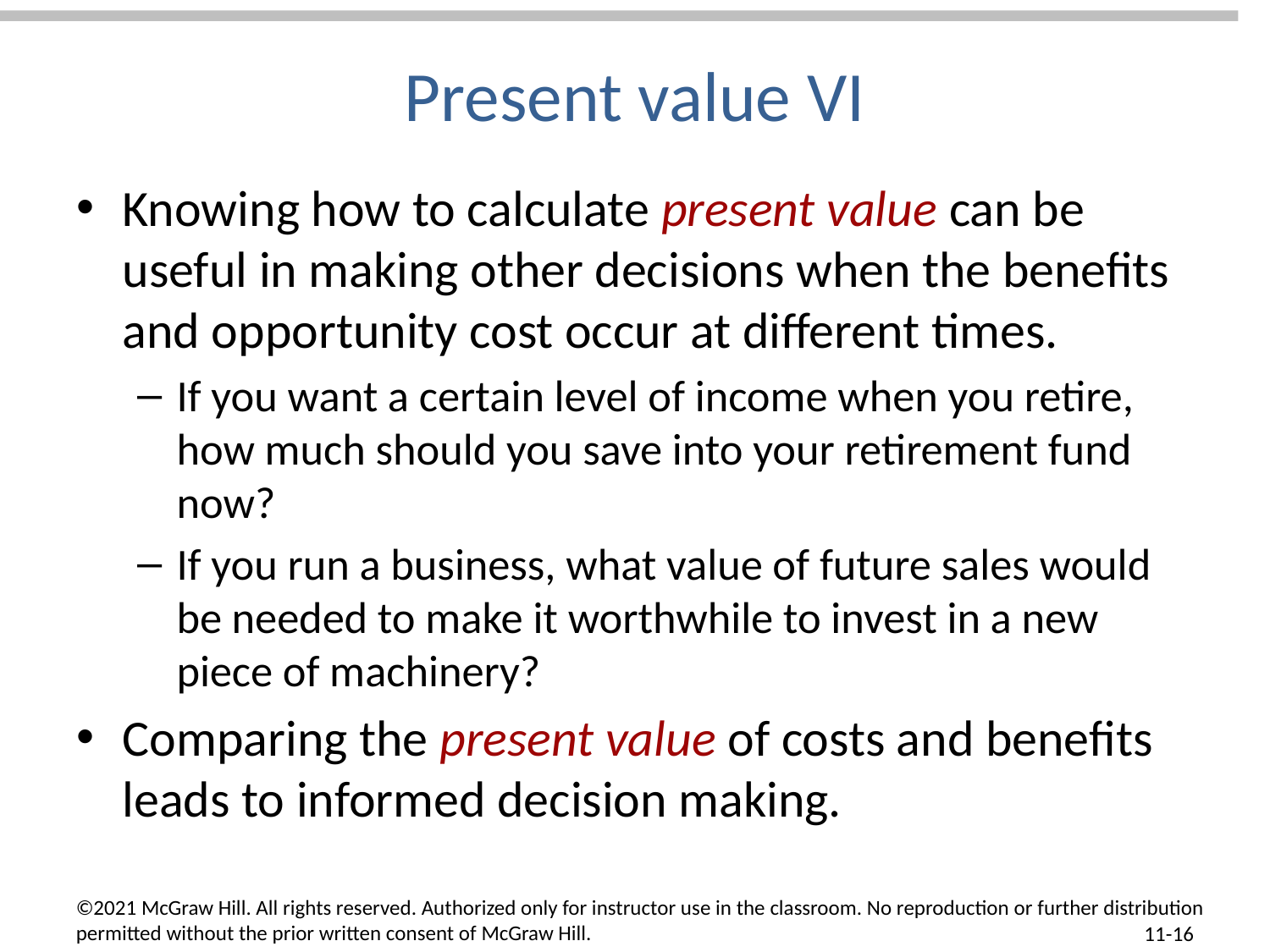

# Present value VI
Knowing how to calculate present value can be useful in making other decisions when the benefits and opportunity cost occur at different times.
If you want a certain level of income when you retire, how much should you save into your retirement fund now?
If you run a business, what value of future sales would be needed to make it worthwhile to invest in a new piece of machinery?
Comparing the present value of costs and benefits leads to informed decision making.